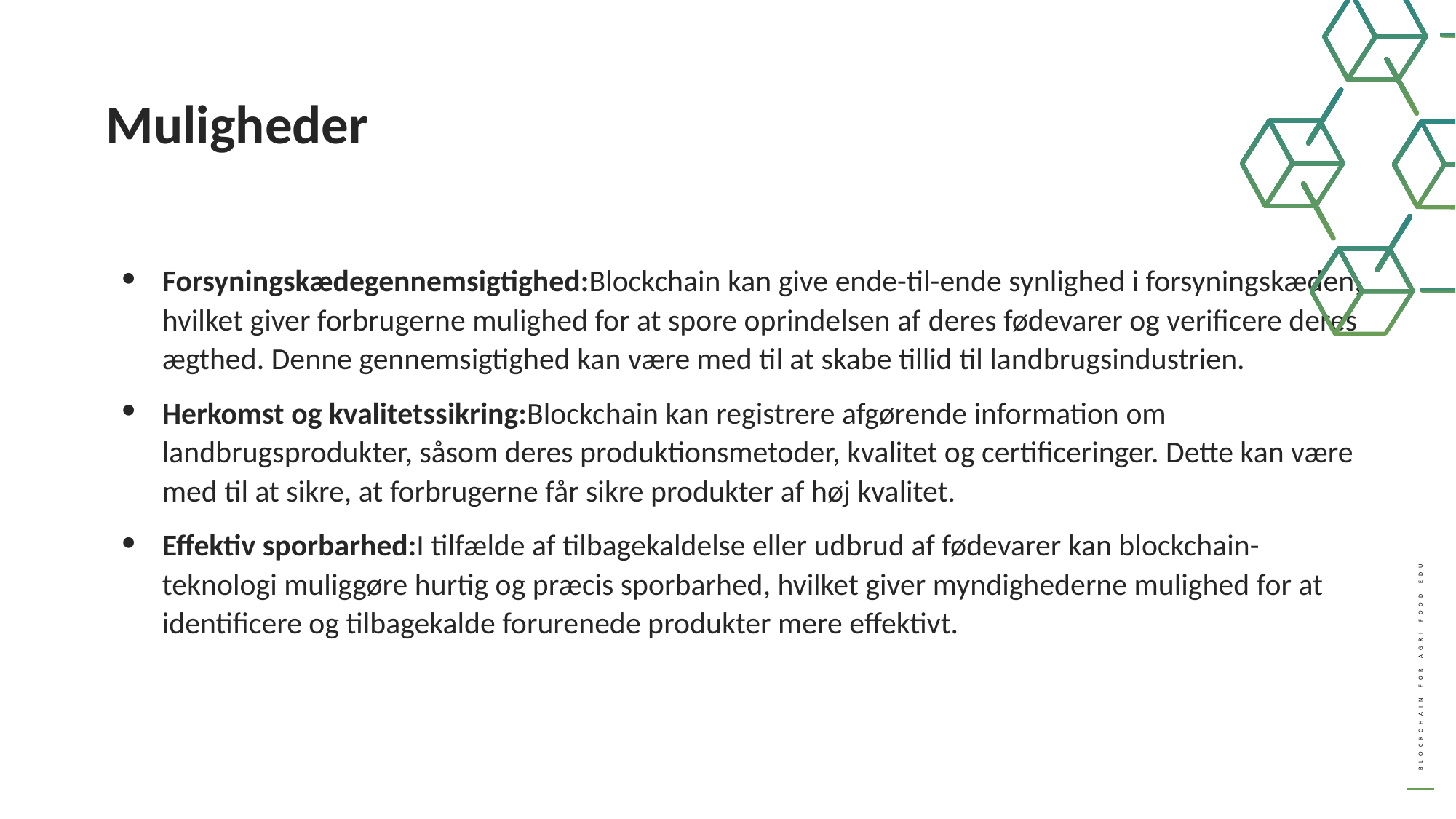

Muligheder
Forsyningskædegennemsigtighed:Blockchain kan give ende-til-ende synlighed i forsyningskæden, hvilket giver forbrugerne mulighed for at spore oprindelsen af ​​deres fødevarer og verificere deres ægthed. Denne gennemsigtighed kan være med til at skabe tillid til landbrugsindustrien.
Herkomst og kvalitetssikring:Blockchain kan registrere afgørende information om landbrugsprodukter, såsom deres produktionsmetoder, kvalitet og certificeringer. Dette kan være med til at sikre, at forbrugerne får sikre produkter af høj kvalitet.
Effektiv sporbarhed:I tilfælde af tilbagekaldelse eller udbrud af fødevarer kan blockchain-teknologi muliggøre hurtig og præcis sporbarhed, hvilket giver myndighederne mulighed for at identificere og tilbagekalde forurenede produkter mere effektivt.